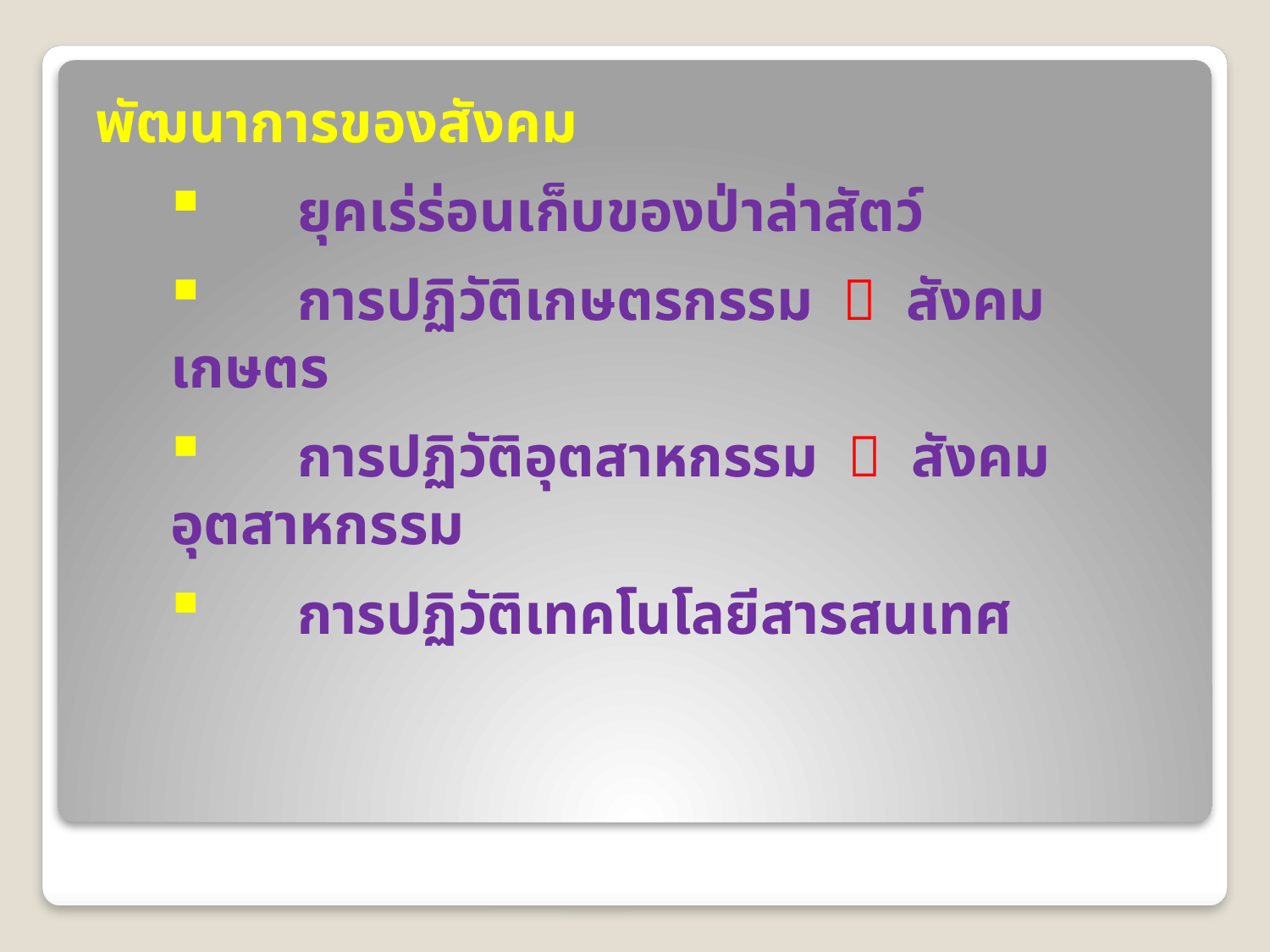

พัฒนาการของสังคม
	ยุคเร่ร่อนเก็บของป่าล่าสัตว์
	การปฏิวัติเกษตรกรรม  ⇒  สังคมเกษตร
	การปฏิวัติอุตสาหกรรม  ⇒  สังคมอุตสาหกรรม
	การปฏิวัติเทคโนโลยีสารสนเทศ